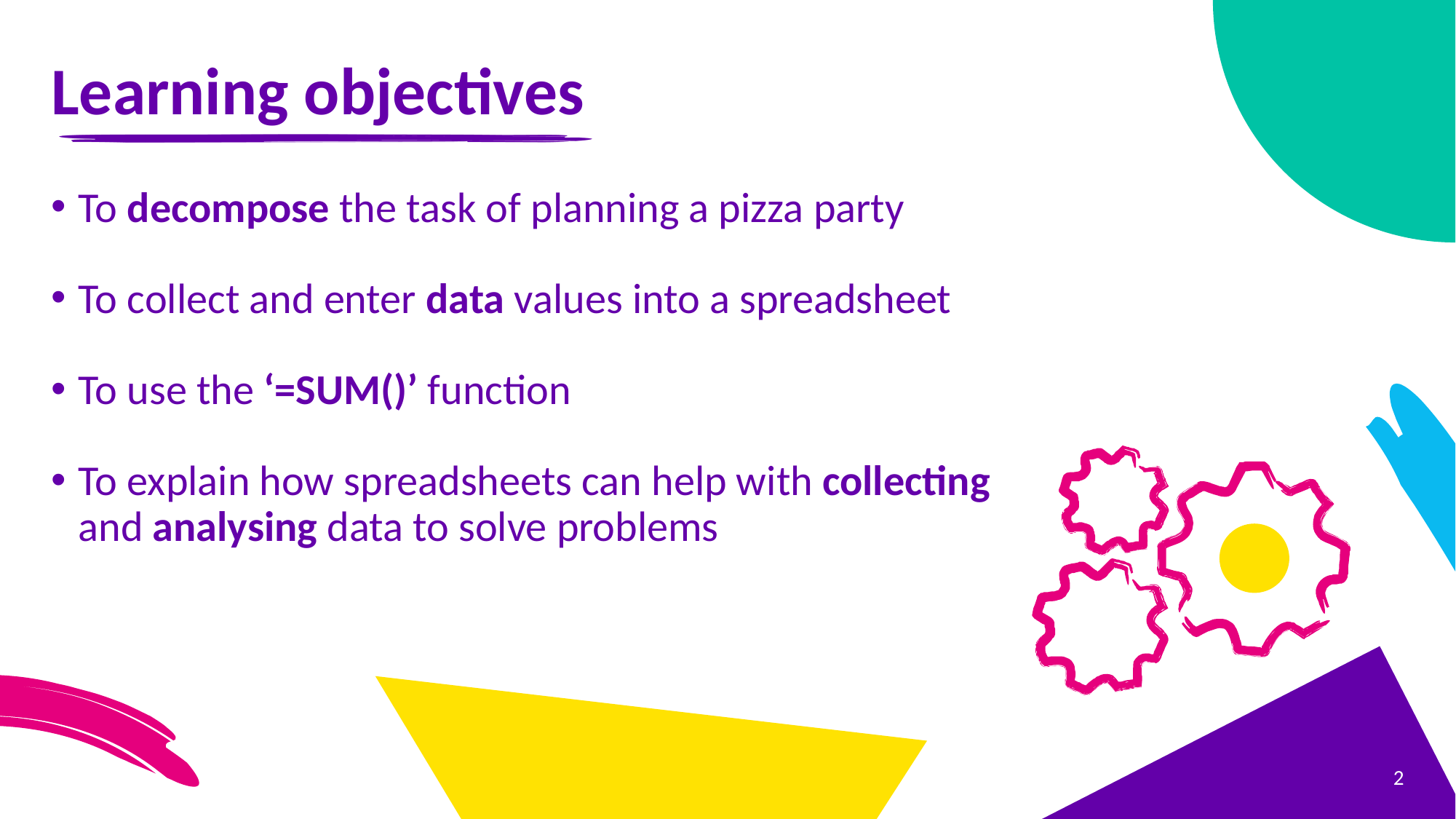

# Learning objectives
To decompose the task of planning a pizza party
To collect and enter data values into a spreadsheet
To use the ‘=SUM()’ function
To explain how spreadsheets can help with collecting
and analysing data to solve problems

2